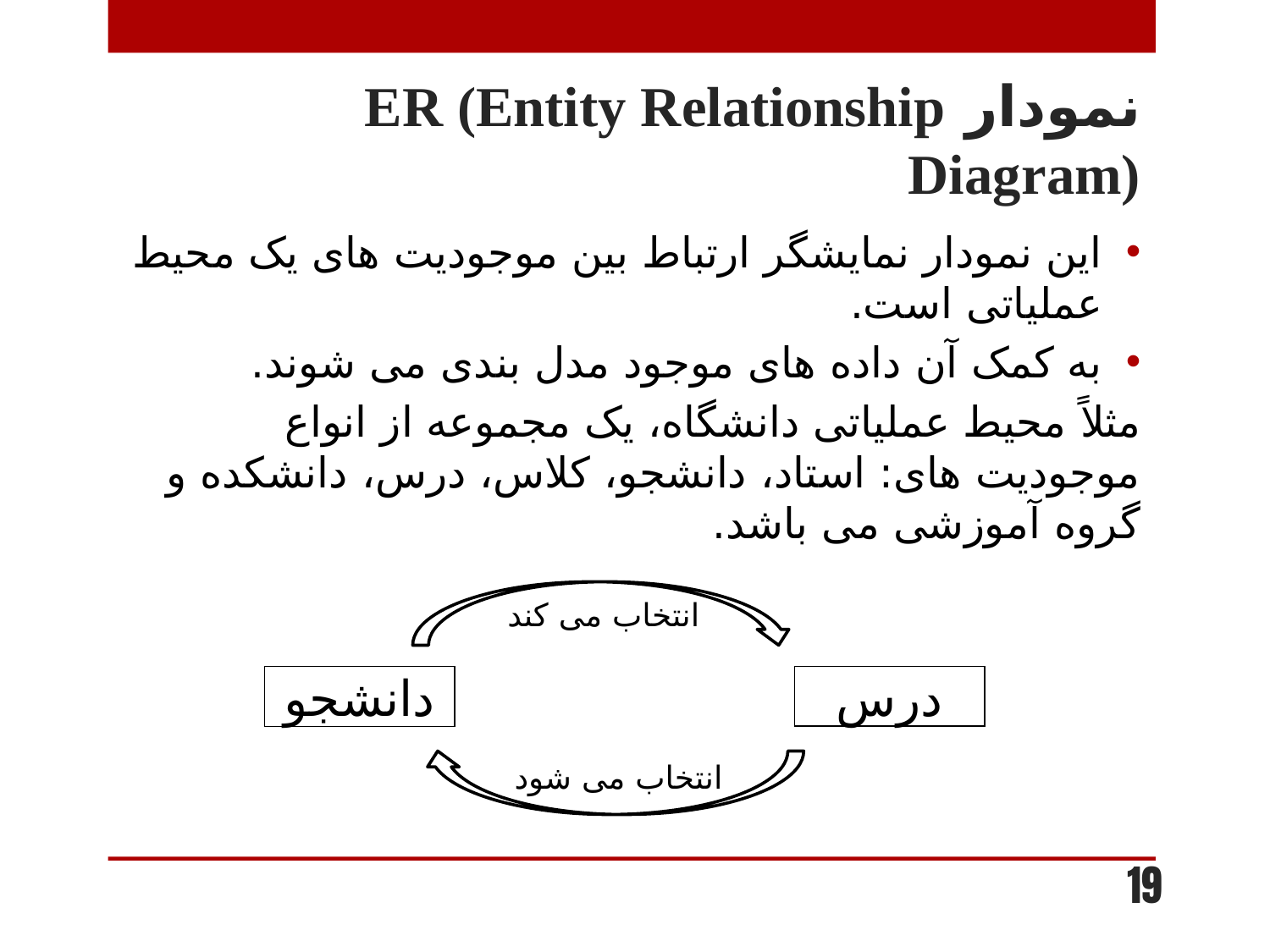

# نمودار ER (Entity Relationship Diagram)
این نمودار نمایشگر ارتباط بین موجودیت های یک محیط عملیاتی است.
به کمک آن داده های موجود مدل بندی می شوند.
مثلاً محیط عملیاتی دانشگاه، یک مجموعه از انواع موجودیت های: استاد، دانشجو، کلاس، درس، دانشکده و گروه آموزشی می باشد.
انتخاب می کند
دانشجو
درس

انتخاب می شود
19